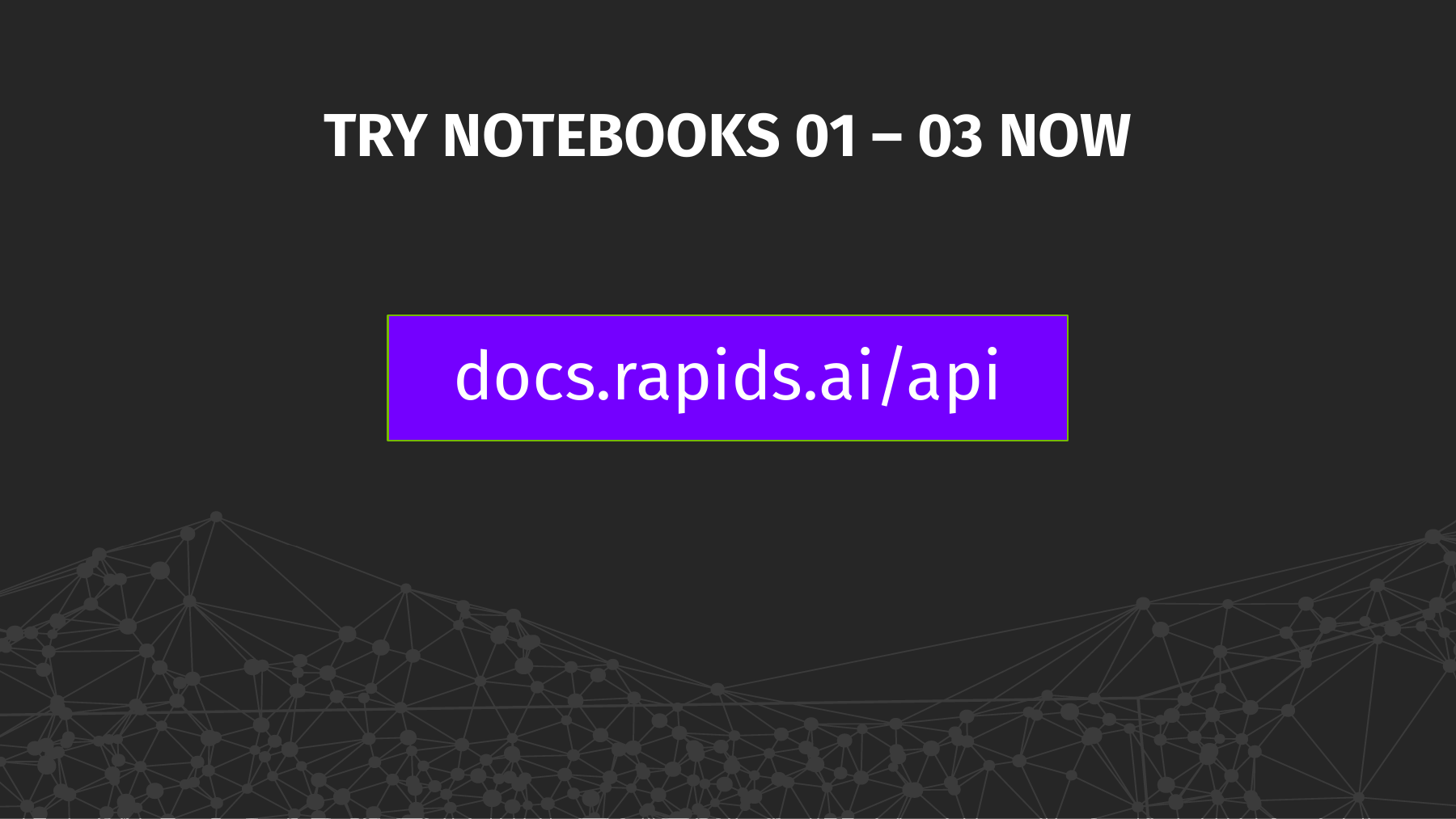

Try notebooks 01 – 03 now
docs.rapids.ai/api